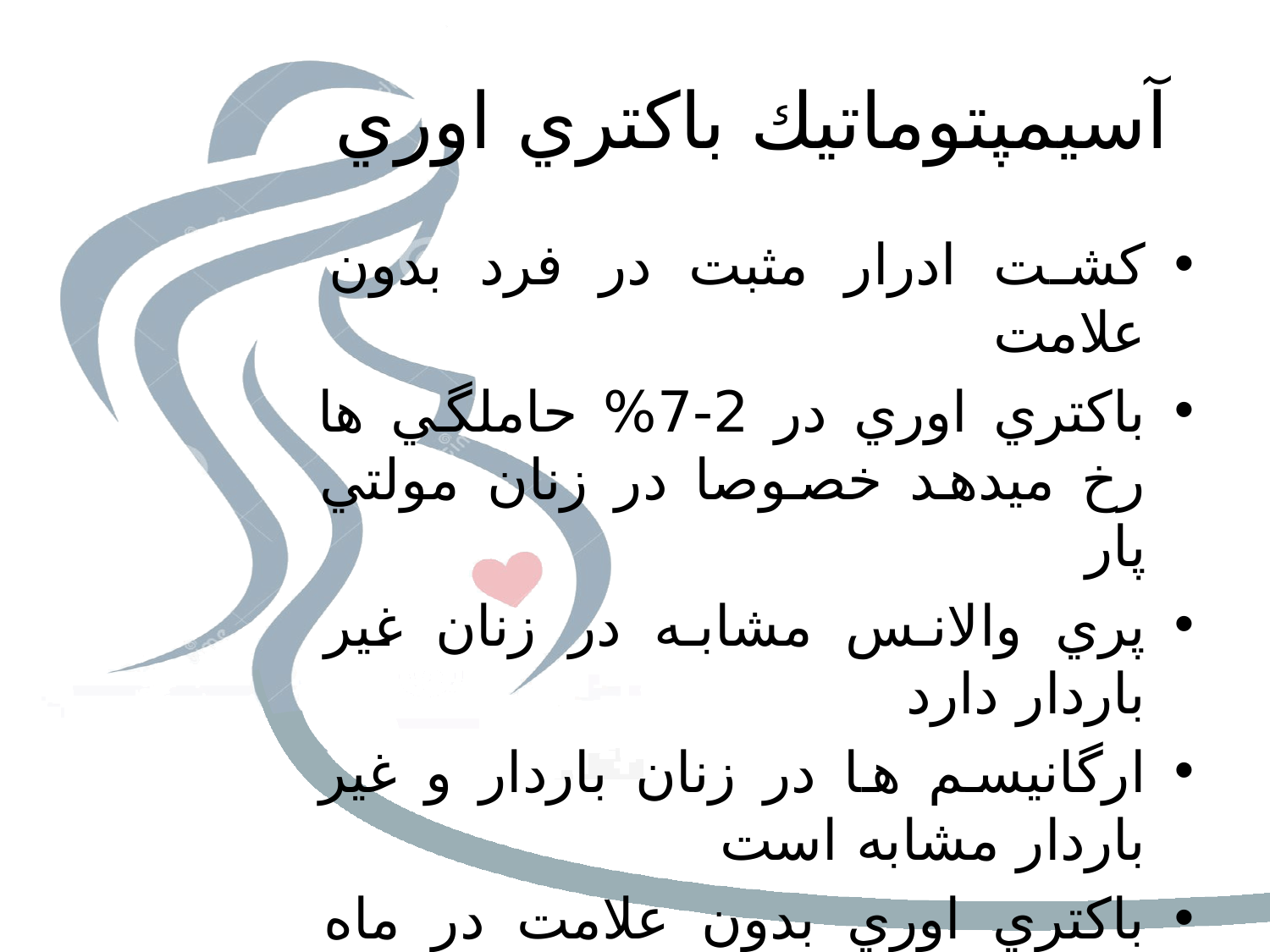

# آسيمپتوماتيك باكتري اوري
كشت ادرار مثبت در فرد بدون علامت
باكتري اوري در 2-7% حاملگي ها رخ ميدهد خصوصا در زنان مولتي پار
پري والانس مشابه در زنان غير باردار دارد
ارگانيسم ها در زنان باردار و غير باردار مشابه است
باكتري اوري بدون علامت در ماه اول حاملگي بيشتر رخ ميدهد